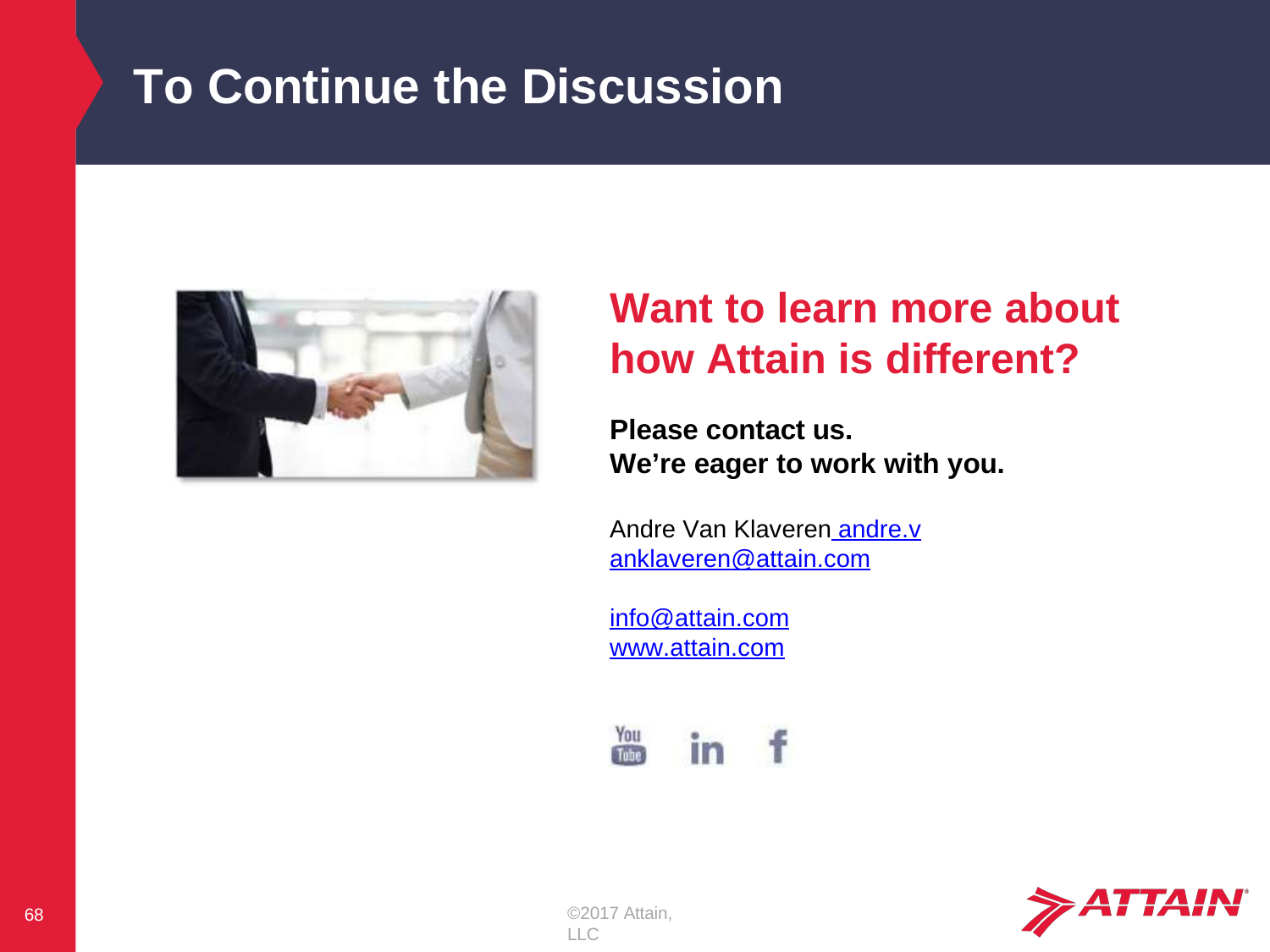

# To Continue the Discussion
Want to learn more about how Attain is different?

Please contact us.
We’re eager to work with you.

Andre Van Klaveren andre.vanklaveren@attain.com

info@attain.com
www.attain.com

©2017 Attain, LLC
68